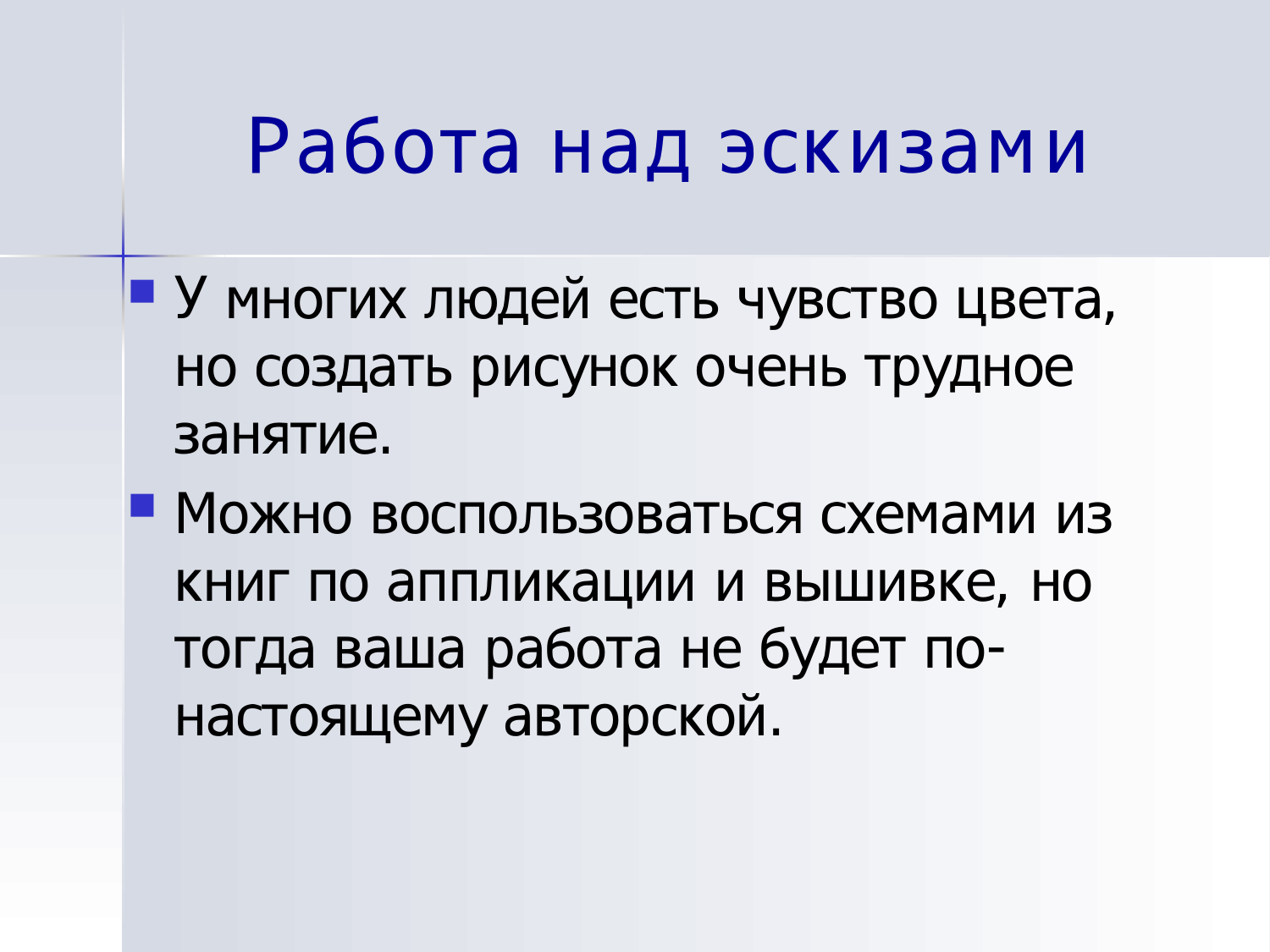

# Работа над эскизами
У многих людей есть чувство цвета, но создать рисунок очень трудное занятие.
Можно воспользоваться схемами из книг по аппликации и вышивке, но тогда ваша работа не будет по-настоящему авторской.